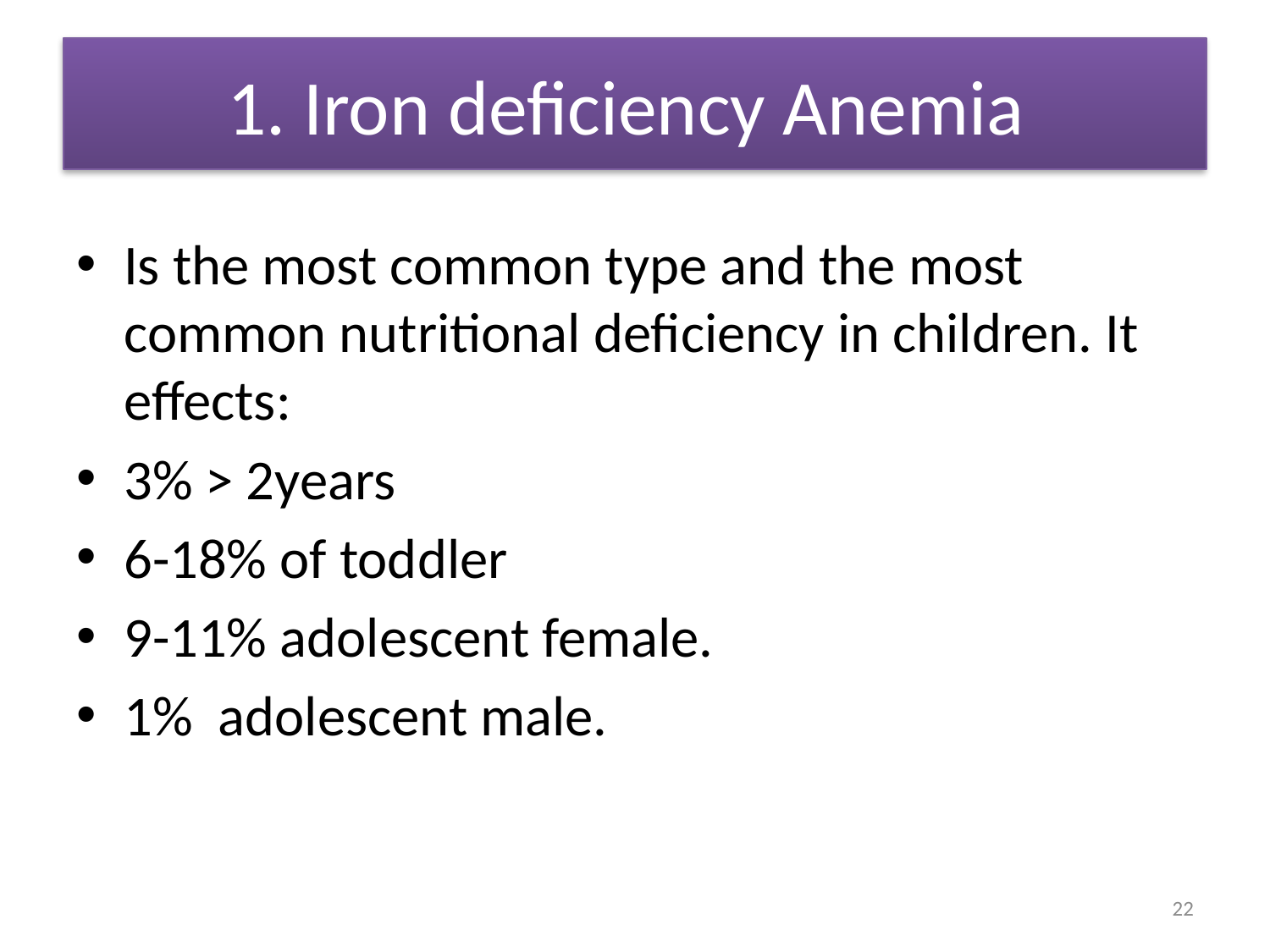

# 1. Iron deficiency Anemia
Is the most common type and the most common nutritional deficiency in children. It effects:
3% > 2years
6-18% of toddler
9-11% adolescent female.
1%  adolescent male.
22